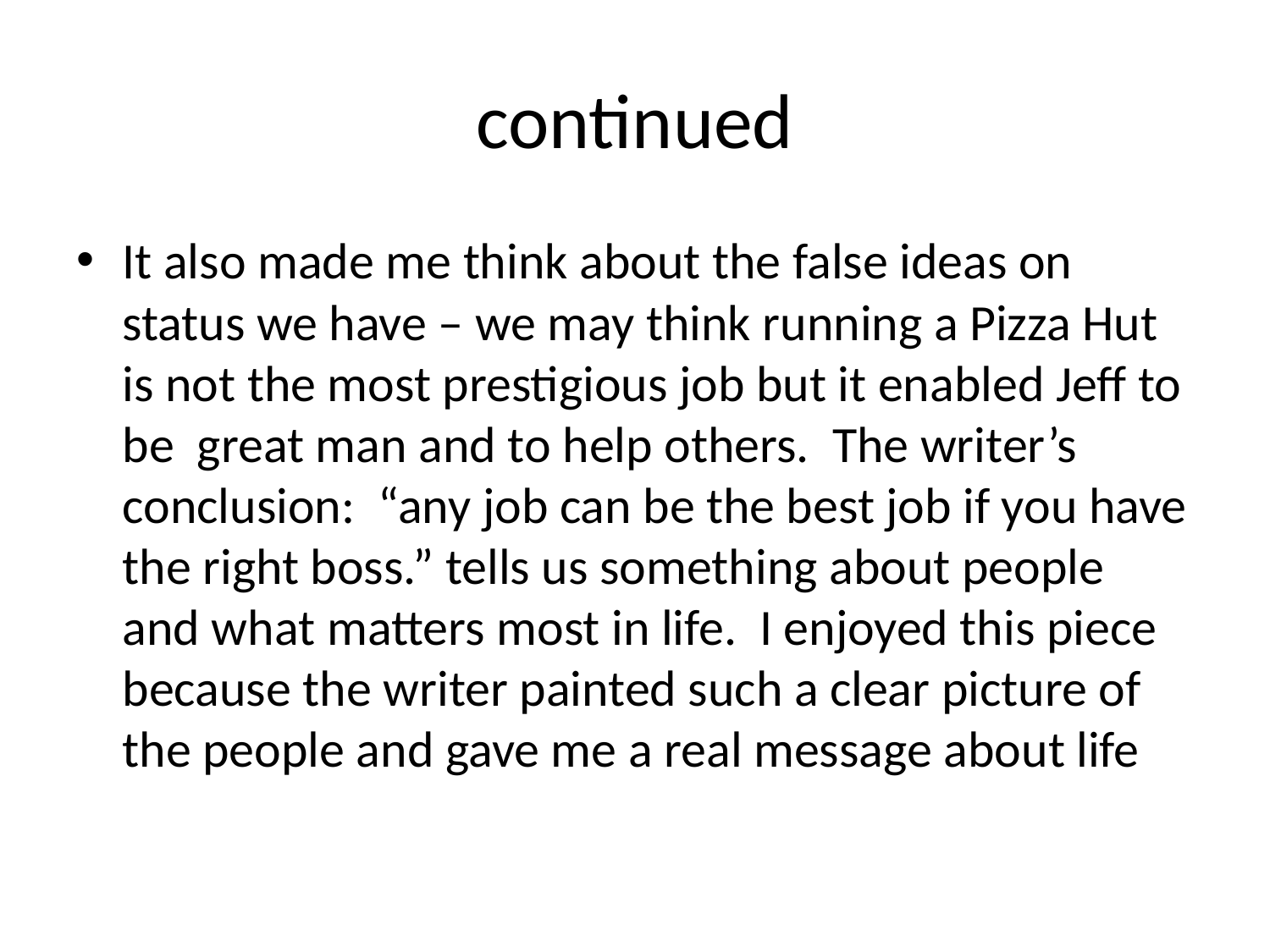

# continued
It also made me think about the false ideas on status we have – we may think running a Pizza Hut is not the most prestigious job but it enabled Jeff to be  great man and to help others.  The writer’s conclusion:  “any job can be the best job if you have the right boss.” tells us something about people and what matters most in life.  I enjoyed this piece because the writer painted such a clear picture of the people and gave me a real message about life